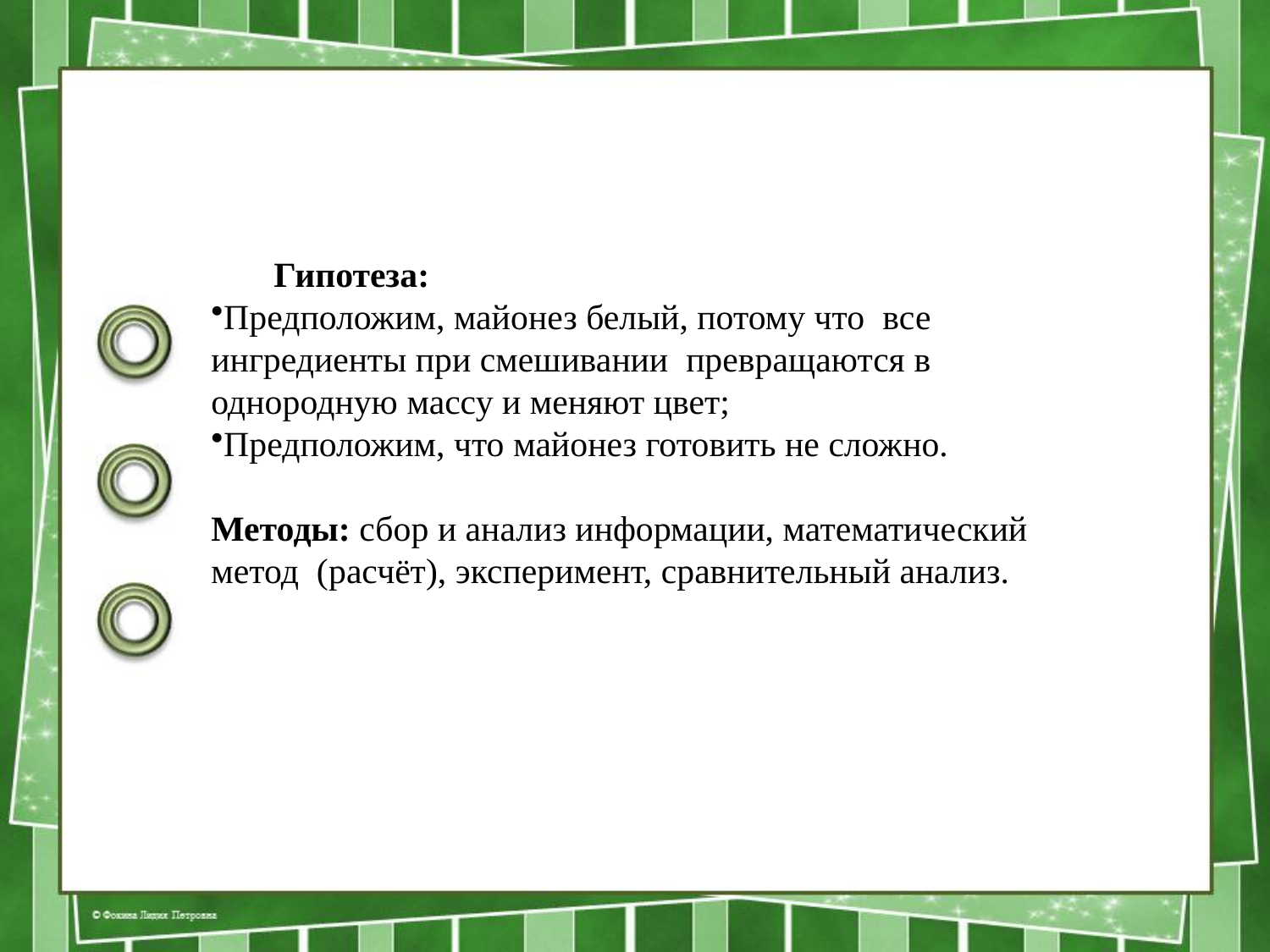

Гипотеза:
Предположим, майонез белый, потому что  все ингредиенты при смешивании  превращаются в однородную массу и меняют цвет;
Предположим, что майонез готовить не сложно.

Методы: сбор и анализ информации, математический метод  (расчёт), эксперимент, сравнительный анализ.